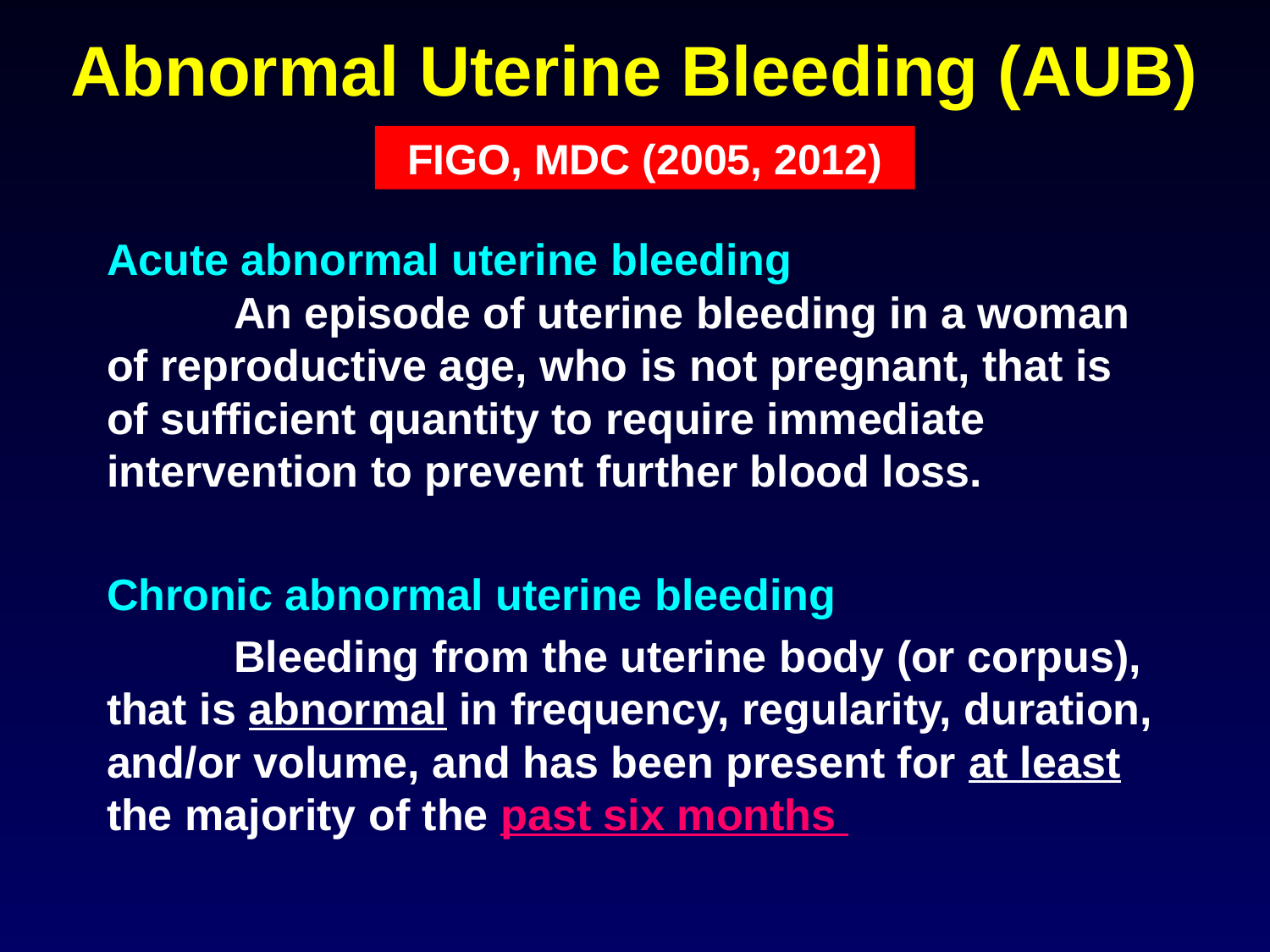

# Abnormal Uterine Bleeding (AUB)
FIGO, MDC (2005, 2012)
Acute abnormal uterine bleeding
	An episode of uterine bleeding in a woman of reproductive age, who is not pregnant, that is of sufficient quantity to require immediate intervention to prevent further blood loss.

Chronic abnormal uterine bleeding
	Bleeding from the uterine body (or corpus), that is abnormal in frequency, regularity, duration, and/or volume, and has been present for at least the majority of the past six months